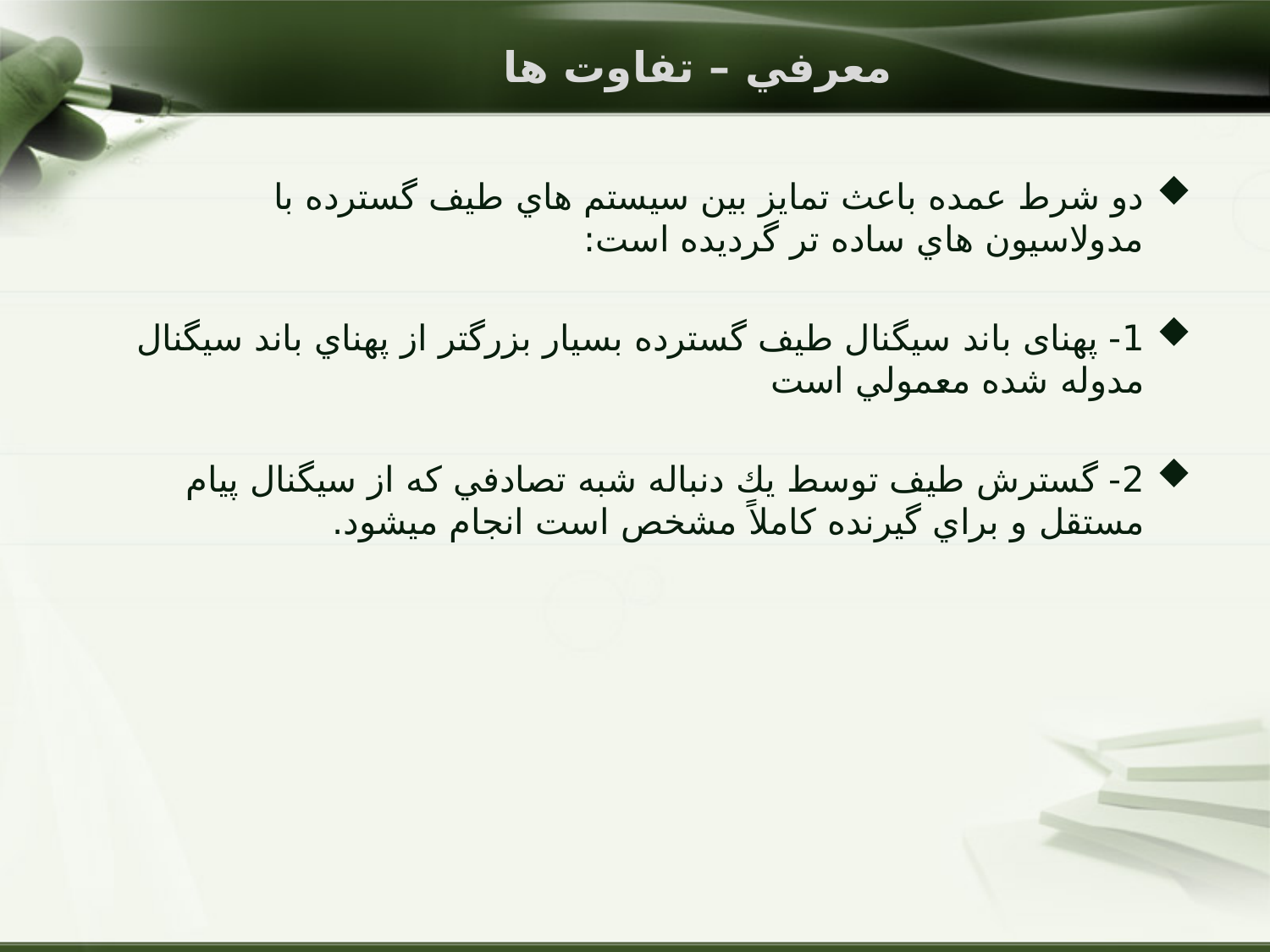

# معرفي – تفاوت ها
دو شرط عمده باعث تمايز بین سيستم هاي طيف گسترده با مدولاسيون هاي ساده تر گردیده است:

1- پهنای باند سيگنال طيف گسترده بسيار بزرگتر از پهناي باند سيگنال مدوله شده معمولي است

2- گسترش طيف توسط يك دنباله شبه تصادفي که از سيگنال پيام مستقل و براي گيرنده کاملاً مشخص است انجام مي‎شود.